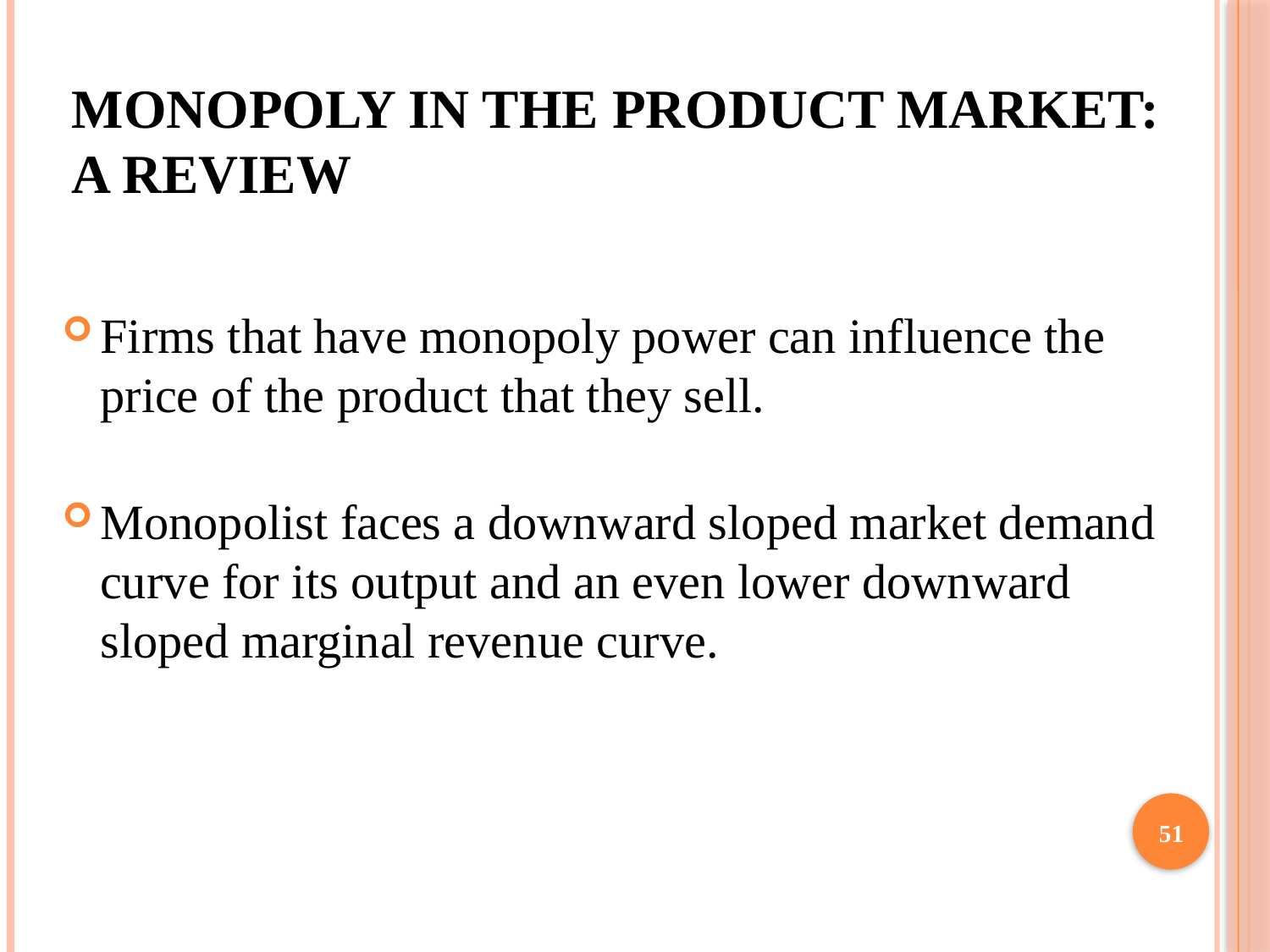

# Monopoly in the Product Market: A Review
Firms that have monopoly power can influence the price of the product that they sell.

Monopolist faces a downward sloped market demand curve for its output and an even lower downward sloped marginal revenue curve.
51